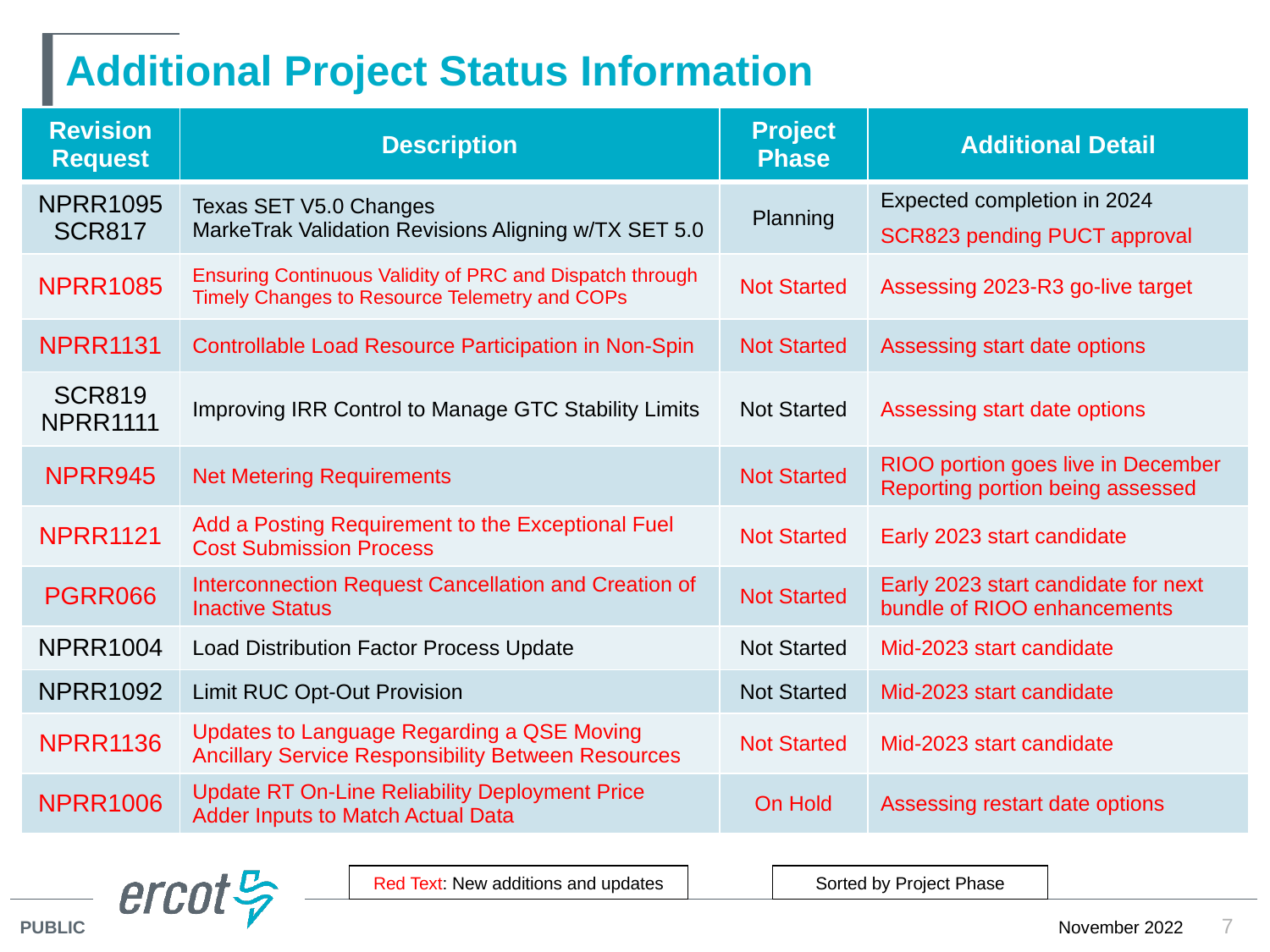

# Additional Project Status Information
| Revision Request | Description | Project Phase | Additional Detail |
| --- | --- | --- | --- |
| NPRR1095 SCR817 | Texas SET V5.0 Changes MarkeTrak Validation Revisions Aligning w/TX SET 5.0 | Planning | Expected completion in 2024 SCR823 pending PUCT approval |
| NPRR1085 | Ensuring Continuous Validity of PRC and Dispatch through Timely Changes to Resource Telemetry and COPs | Not Started | Assessing 2023-R3 go-live target |
| NPRR1131 | Controllable Load Resource Participation in Non-Spin | Not Started | Assessing start date options |
| SCR819 NPRR1111 | Improving IRR Control to Manage GTC Stability Limits | Not Started | Assessing start date options |
| NPRR945 | Net Metering Requirements | Not Started | RIOO portion goes live in December Reporting portion being assessed |
| NPRR1121 | Add a Posting Requirement to the Exceptional Fuel Cost Submission Process | Not Started | Early 2023 start candidate |
| PGRR066 | Interconnection Request Cancellation and Creation of Inactive Status | Not Started | Early 2023 start candidate for next bundle of RIOO enhancements |
| NPRR1004 | Load Distribution Factor Process Update | Not Started | Mid-2023 start candidate |
| NPRR1092 | Limit RUC Opt-Out Provision | Not Started | Mid-2023 start candidate |
| NPRR1136 | Updates to Language Regarding a QSE Moving Ancillary Service Responsibility Between Resources | Not Started | Mid-2023 start candidate |
| NPRR1006 | Update RT On-Line Reliability Deployment Price Adder Inputs to Match Actual Data | On Hold | Assessing restart date options |
Sorted by Project Phase
Red Text: New additions and updates
7